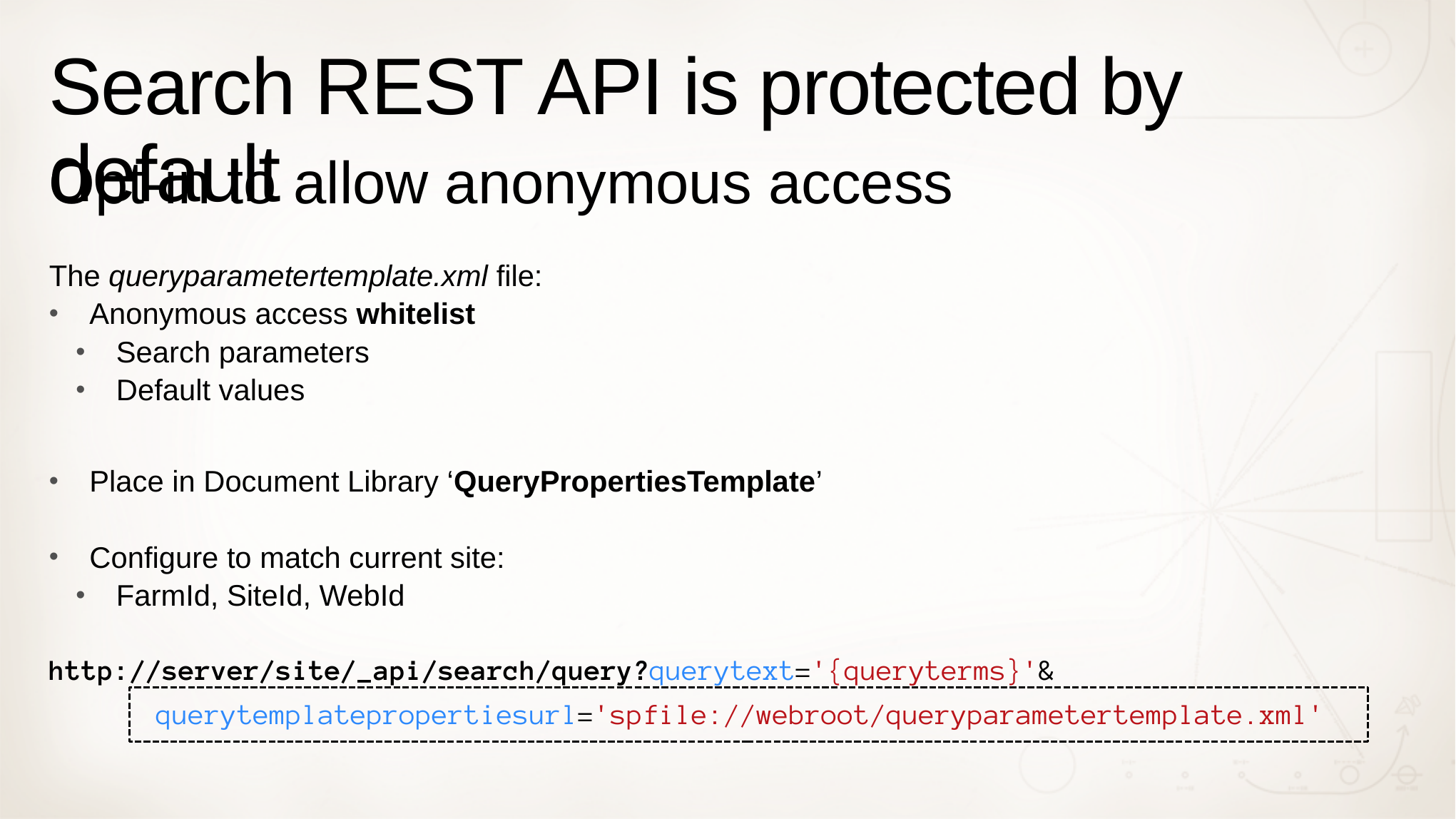

# Search REST API is protected by default
Opt-in to allow anonymous access

The queryparametertemplate.xml file:
Anonymous access whitelist
Search parameters
Default values

Place in Document Library ‘QueryPropertiesTemplate’

Configure to match current site:
FarmId, SiteId, WebId

http://server/site/_api/search/query?querytext='{queryterms}'&
	querytemplatepropertiesurl='spfile://webroot/queryparametertemplate.xml'